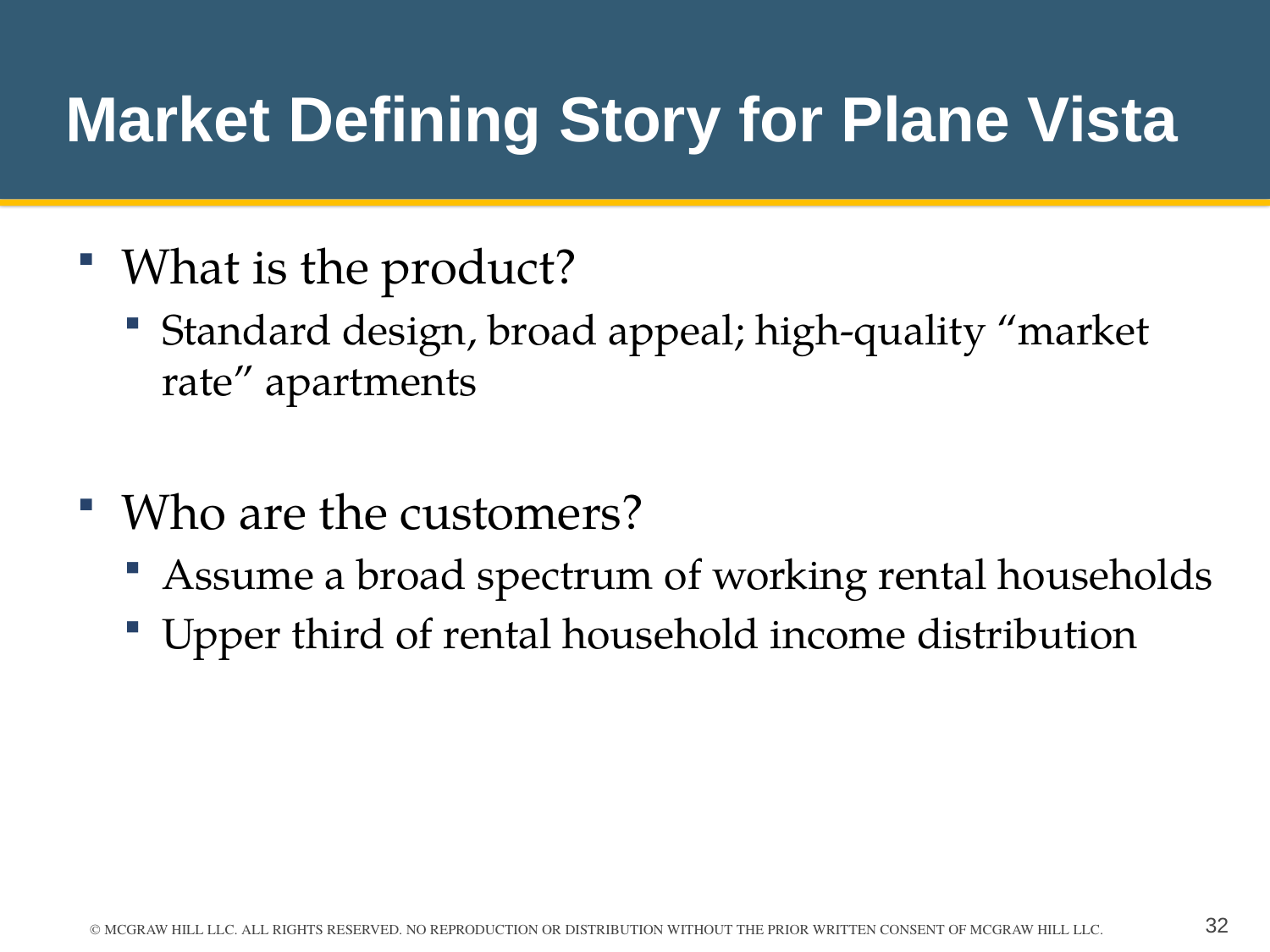

# Market Defining Story for Plane Vista
What is the product?
Standard design, broad appeal; high-quality “market rate” apartments

Who are the customers?
Assume a broad spectrum of working rental households
Upper third of rental household income distribution
© MCGRAW HILL LLC. ALL RIGHTS RESERVED. NO REPRODUCTION OR DISTRIBUTION WITHOUT THE PRIOR WRITTEN CONSENT OF MCGRAW HILL LLC.
32